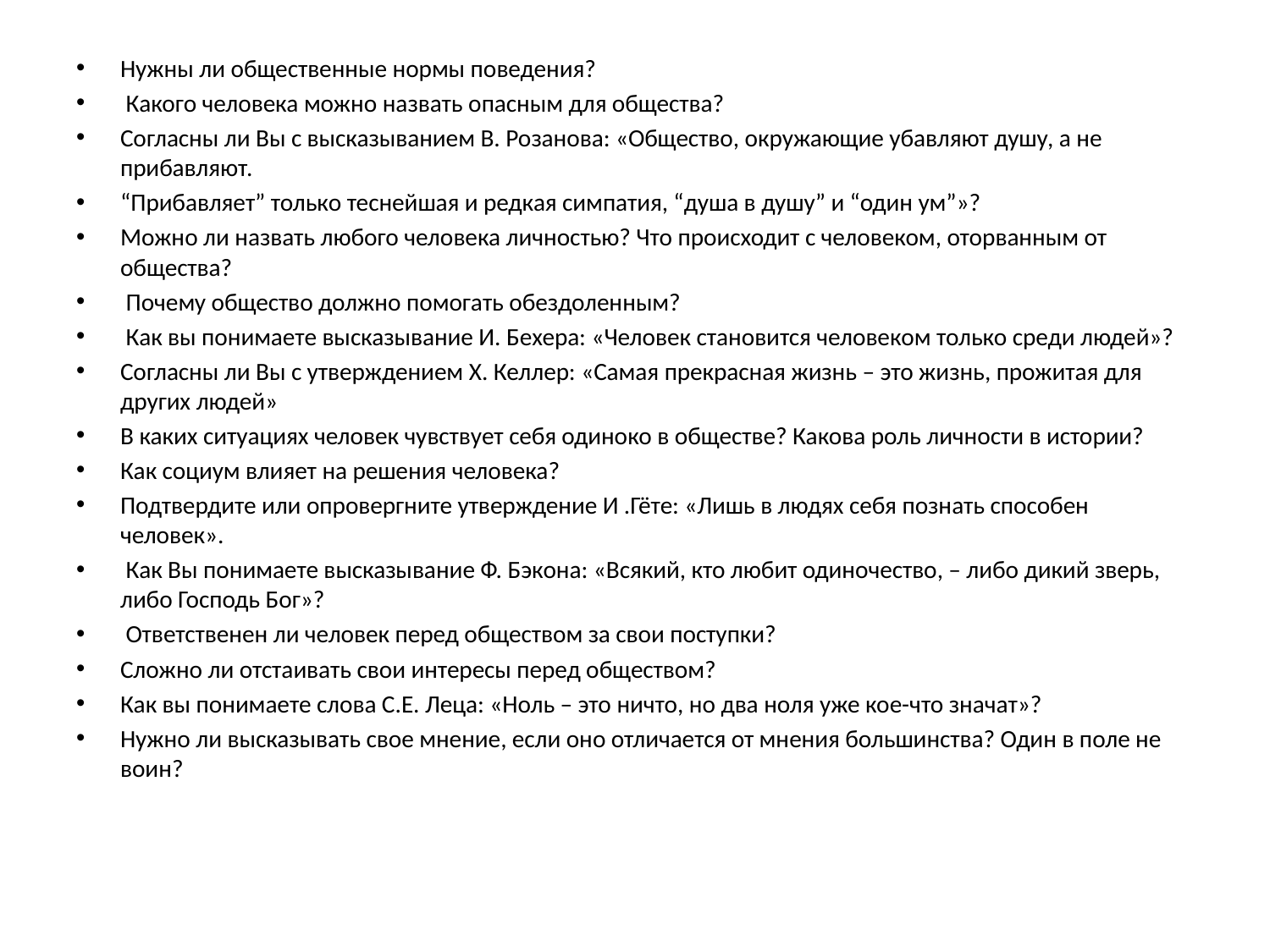

#
Нужны ли общественные нормы поведения?
 Какого человека можно назвать опасным для общества?
Согласны ли Вы с высказыванием В. Розанова: «Общество, окружающие убавляют душу, а не прибавляют.
“Прибавляет” только теснейшая и редкая симпатия, “душа в душу” и “один ум”»?
Можно ли назвать любого человека личностью? Что происходит с человеком, оторванным от общества?
 Почему общество должно помогать обездоленным?
 Как вы понимаете высказывание И. Бехера: «Человек становится человеком только среди людей»?
Согласны ли Вы с утверждением Х. Келлер: «Самая прекрасная жизнь – это жизнь, прожитая для других людей»
В каких ситуациях человек чувствует себя одиноко в обществе? Какова роль личности в истории?
Как социум влияет на решения человека?
Подтвердите или опровергните утверждение И .Гёте: «Лишь в людях себя познать способен человек».
 Как Вы понимаете высказывание Ф. Бэкона: «Всякий, кто любит одиночество, – либо дикий зверь, либо Господь Бог»?
 Ответственен ли человек перед обществом за свои поступки?
Сложно ли отстаивать свои интересы перед обществом?
Как вы понимаете слова С.Е. Леца: «Ноль – это ничто, но два ноля уже кое-что значат»?
Нужно ли высказывать свое мнение, если оно отличается от мнения большинства? Один в поле не воин?